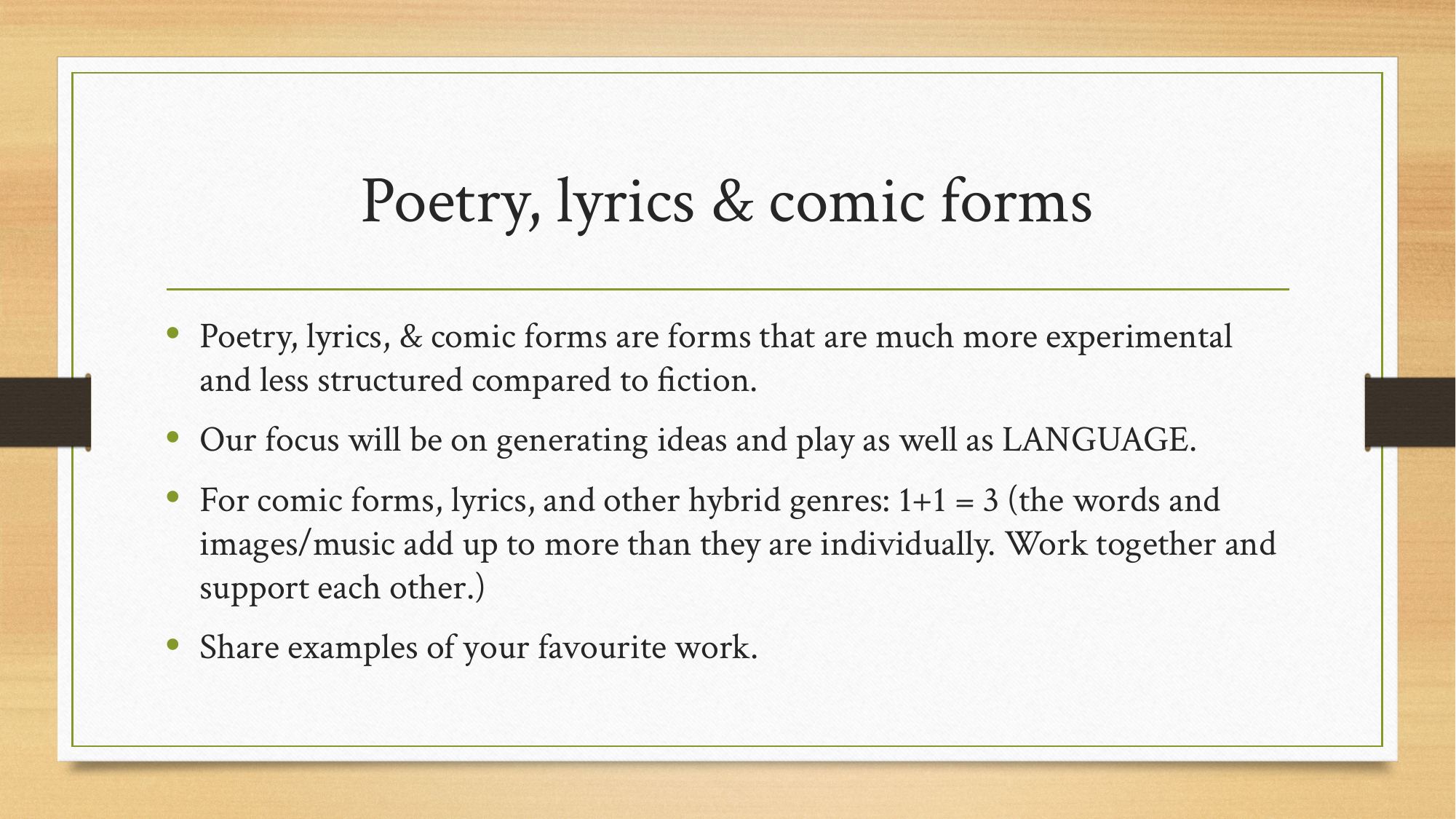

# Poetry, lyrics & comic forms
Poetry, lyrics, & comic forms are forms that are much more experimental and less structured compared to fiction.
Our focus will be on generating ideas and play as well as LANGUAGE.
For comic forms, lyrics, and other hybrid genres: 1+1 = 3 (the words and images/music add up to more than they are individually. Work together and support each other.)
Share examples of your favourite work.